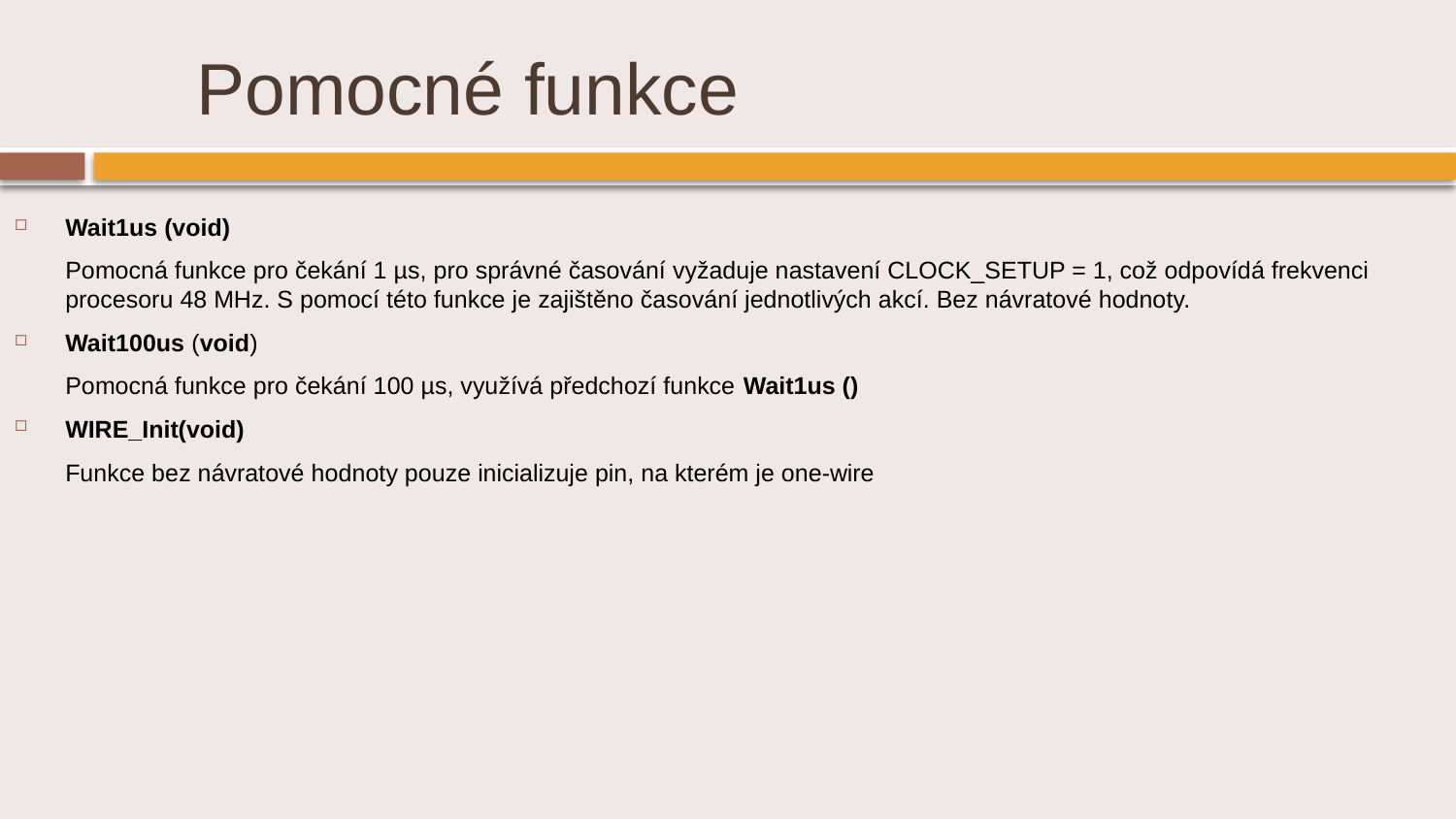

# Pomocné funkce
Wait1us (void)
	Pomocná funkce pro čekání 1 µs, pro správné časování vyžaduje nastavení CLOCK_SETUP = 1, což odpovídá frekvenci procesoru 48 MHz. S pomocí této funkce je zajištěno časování jednotlivých akcí. Bez návratové hodnoty.
Wait100us (void)
	Pomocná funkce pro čekání 100 µs, využívá předchozí funkce Wait1us ()
WIRE_Init(void)
	Funkce bez návratové hodnoty pouze inicializuje pin, na kterém je one-wire